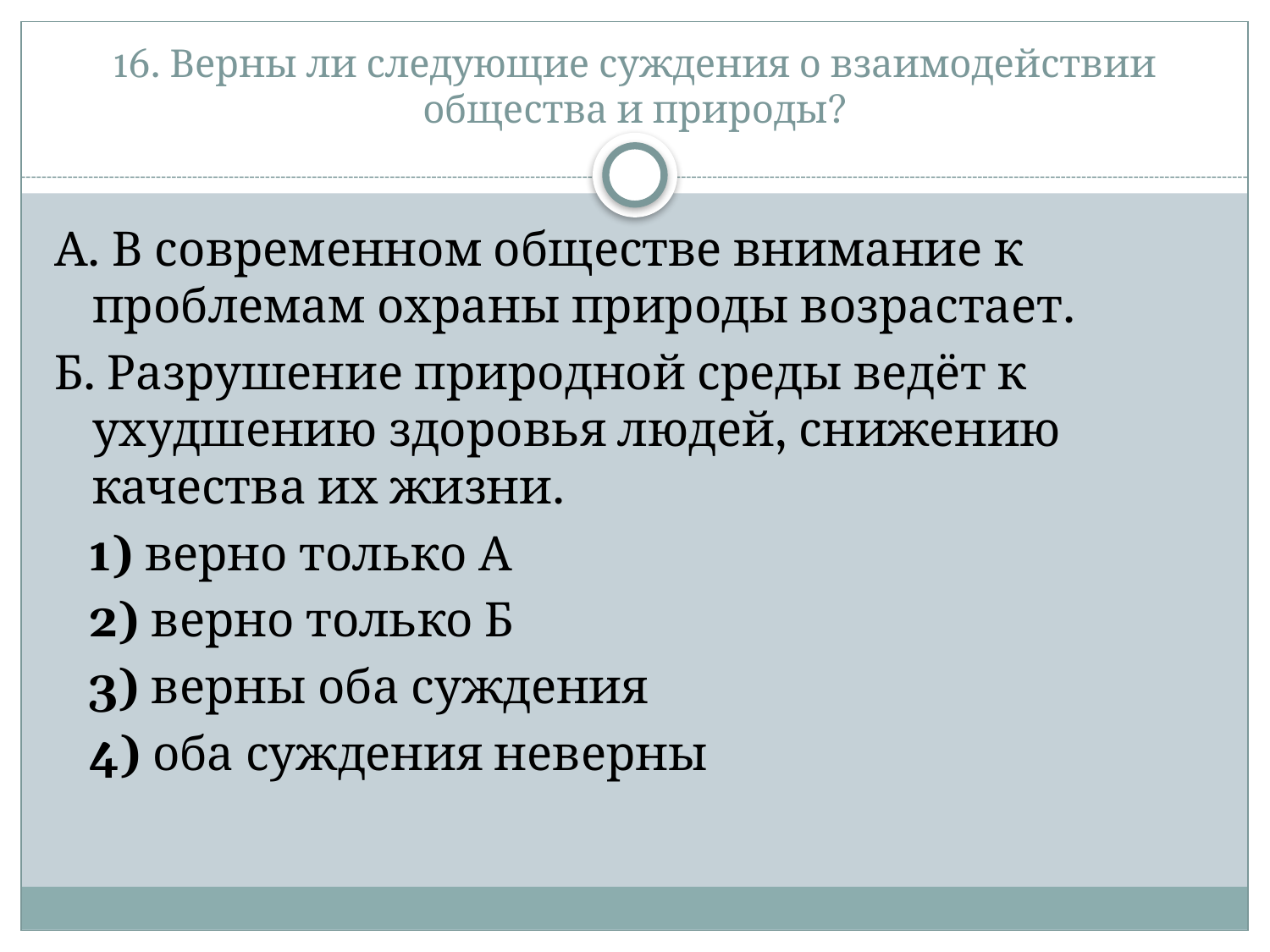

# 16. Верны ли следующие суждения о взаимодействии общества и природы?
А. В современном обществе внимание к проблемам охраны природы возрастает.
Б. Разрушение природной среды ведёт к ухудшению здоровья людей, снижению качества их жизни.
   1) верно только А
   2) верно только Б
   3) верны оба суждения
   4) оба суждения неверны